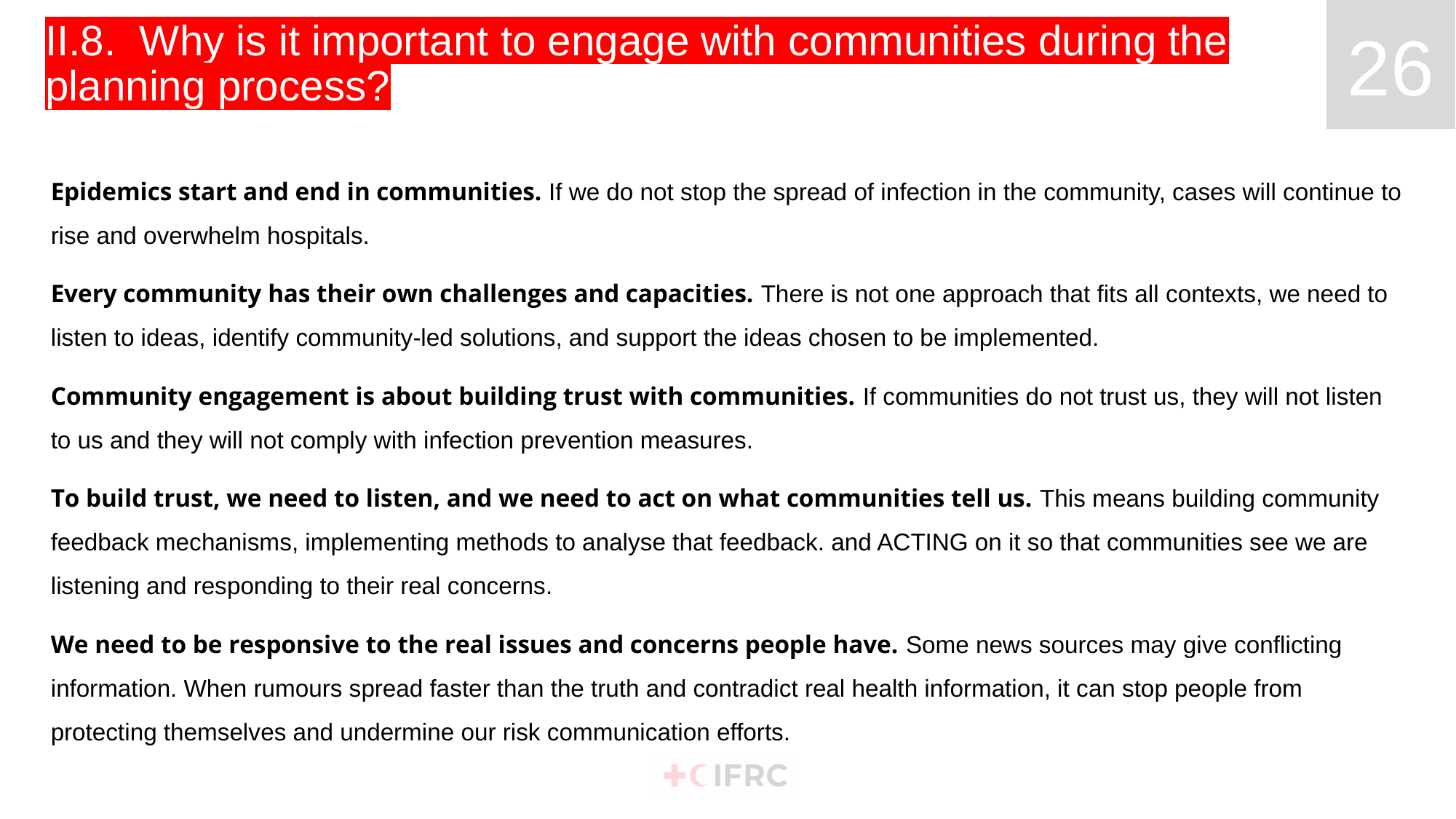

# II.8.  Why is it important to engage with communities during the planning process?
Epidemics start and end in communities. If we do not stop the spread of infection in the community, cases will continue to rise and overwhelm hospitals.
Every community has their own challenges and capacities. There is not one approach that fits all contexts, we need to listen to ideas, identify community-led solutions, and support the ideas chosen to be implemented.
Community engagement is about building trust with communities. If communities do not trust us, they will not listen to us and they will not comply with infection prevention measures.
To build trust, we need to listen, and we need to act on what communities tell us. This means building community feedback mechanisms, implementing methods to analyse that feedback. and ACTING on it so that communities see we are listening and responding to their real concerns.
We need to be responsive to the real issues and concerns people have. Some news sources may give conflicting information. When rumours spread faster than the truth and contradict real health information, it can stop people from protecting themselves and undermine our risk communication efforts.